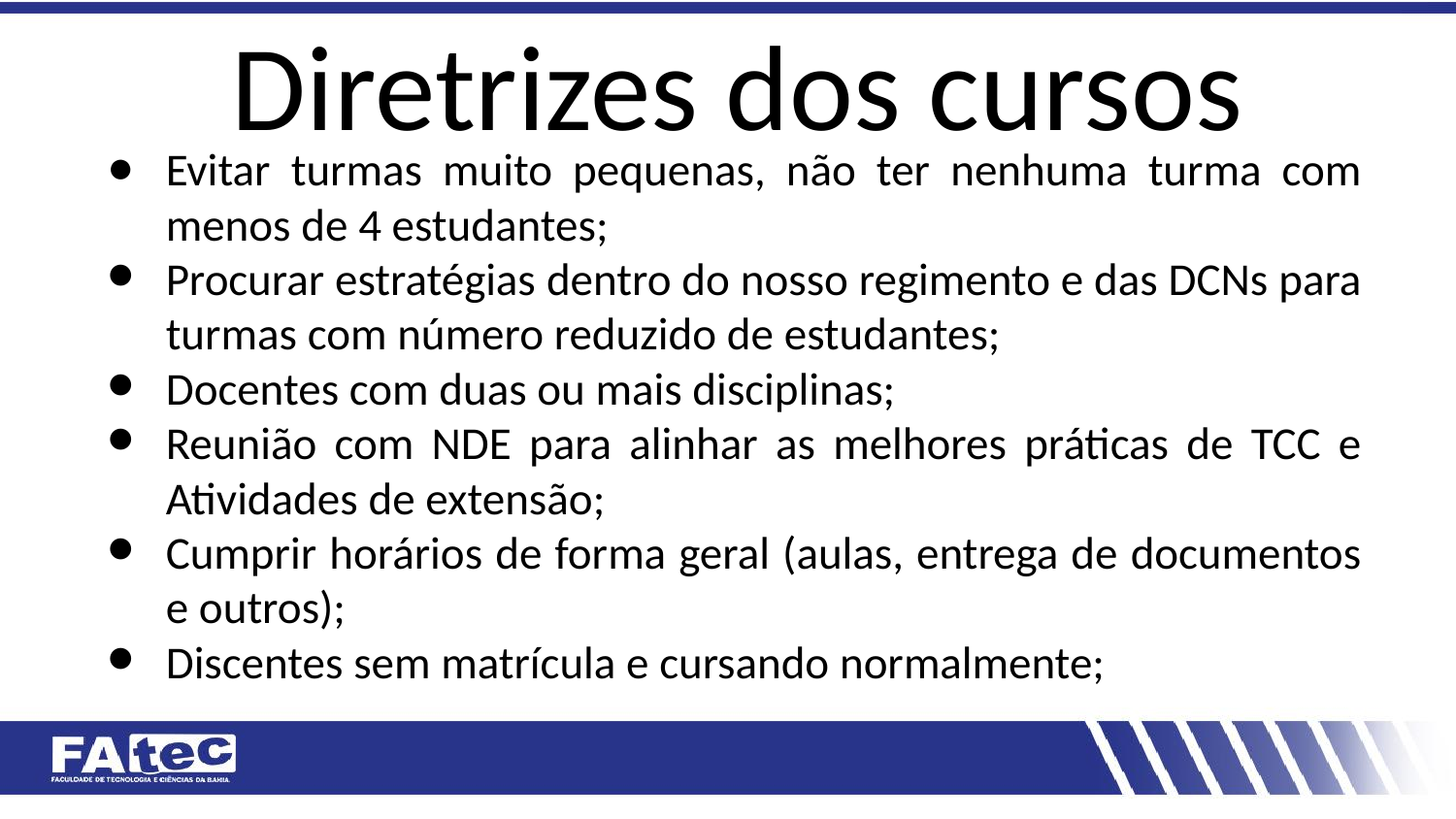

# Diretrizes dos cursos

Evitar turmas muito pequenas, não ter nenhuma turma com menos de 4 estudantes;
Procurar estratégias dentro do nosso regimento e das DCNs para turmas com número reduzido de estudantes;
Docentes com duas ou mais disciplinas;
Reunião com NDE para alinhar as melhores práticas de TCC e Atividades de extensão;
Cumprir horários de forma geral (aulas, entrega de documentos e outros);
Discentes sem matrícula e cursando normalmente;